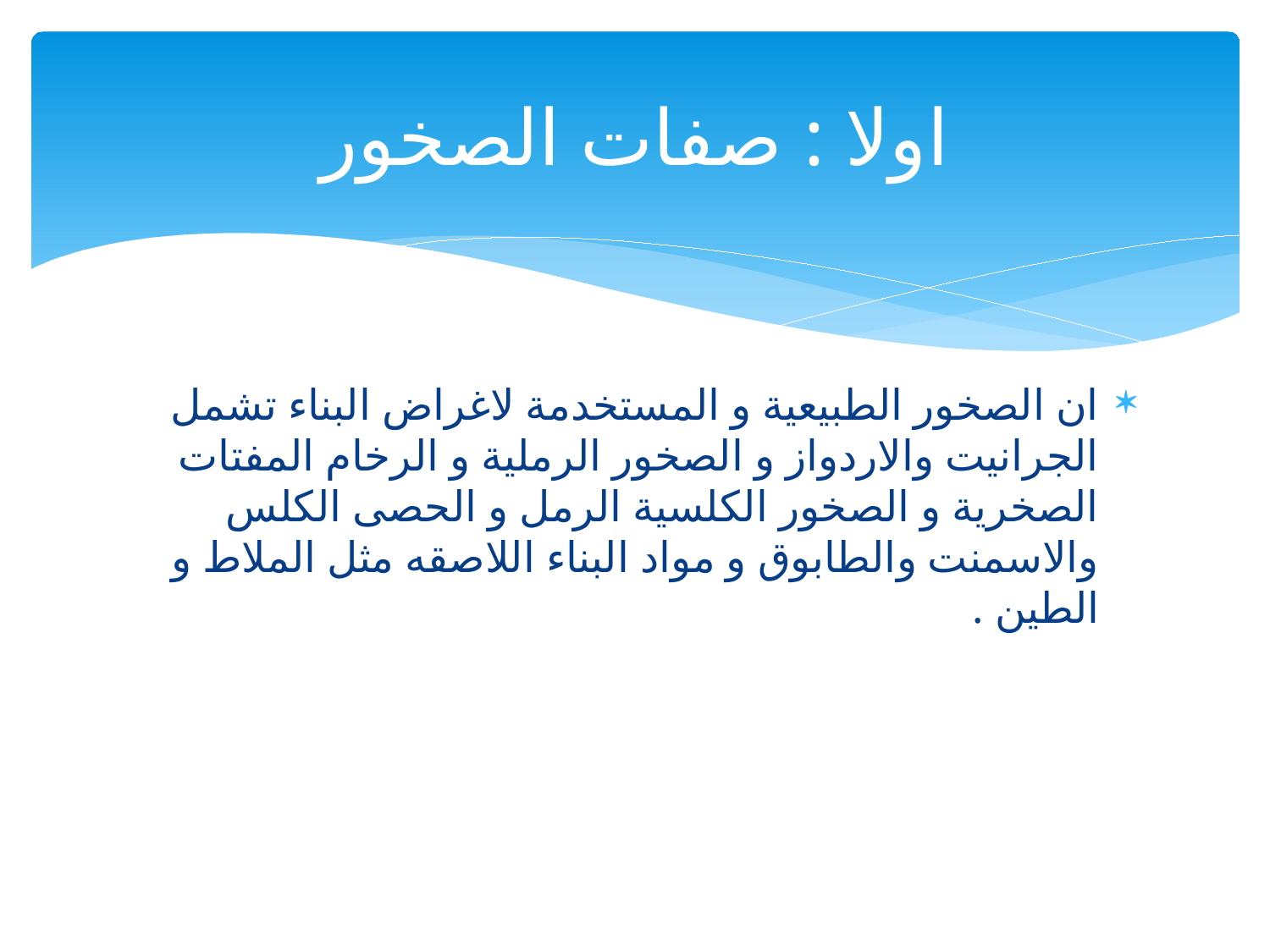

# اولا : صفات الصخور
ان الصخور الطبيعية و المستخدمة لاغراض البناء تشمل الجرانيت والاردواز و الصخور الرملية و الرخام المفتات الصخرية و الصخور الكلسية الرمل و الحصى الكلس والاسمنت والطابوق و مواد البناء اللاصقه مثل الملاط و الطين .